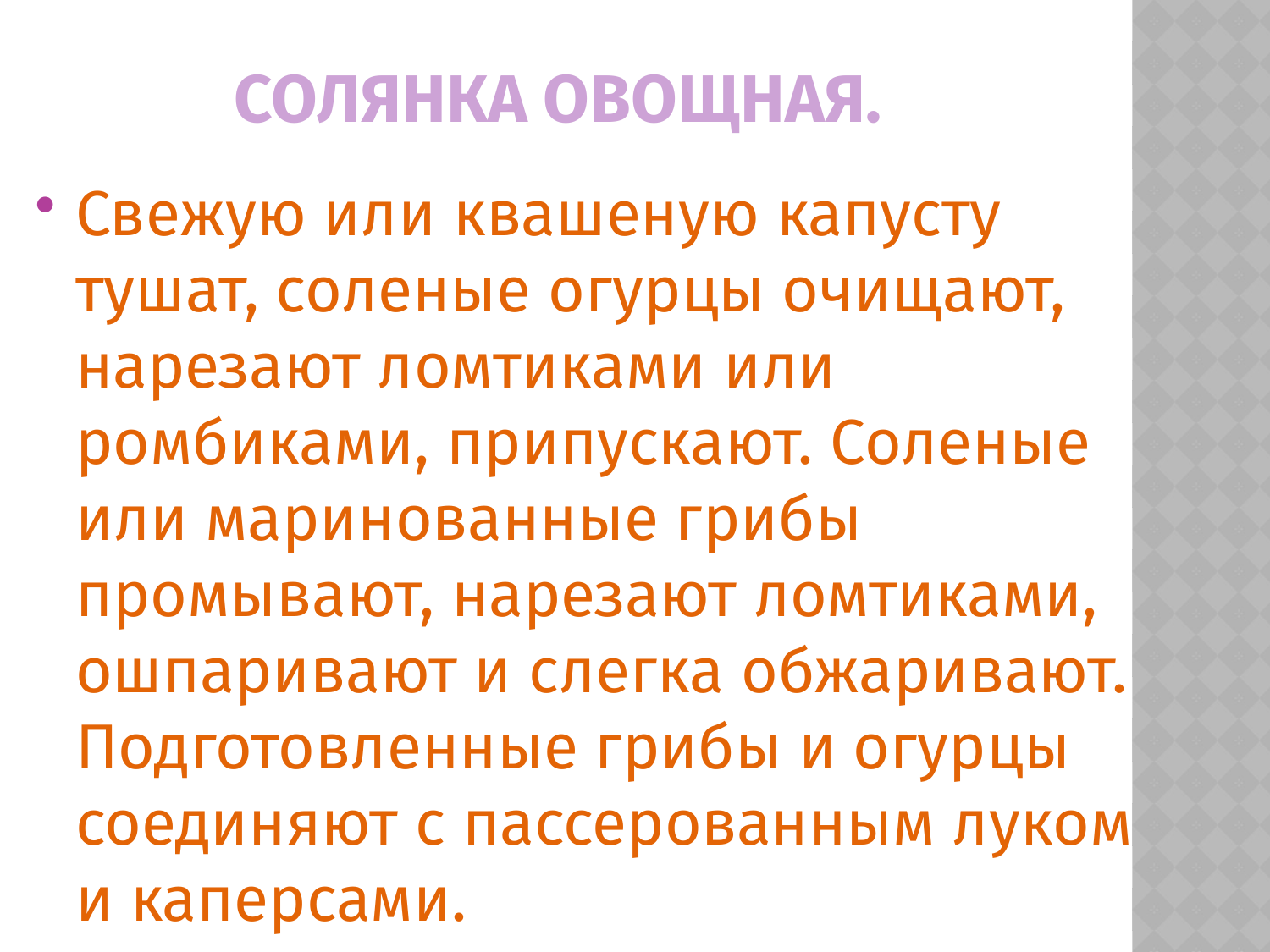

# Солянка овощная.
Свежую или квашеную капусту тушат, соленые огурцы очищают, нарезают ломтиками или ромбиками, припускают. Соленые или маринованные грибы промывают, нарезают ломтиками, ошпаривают и слегка обжаривают. Подготовленные грибы и огурцы соединяют с пассерованным луком и каперсами.